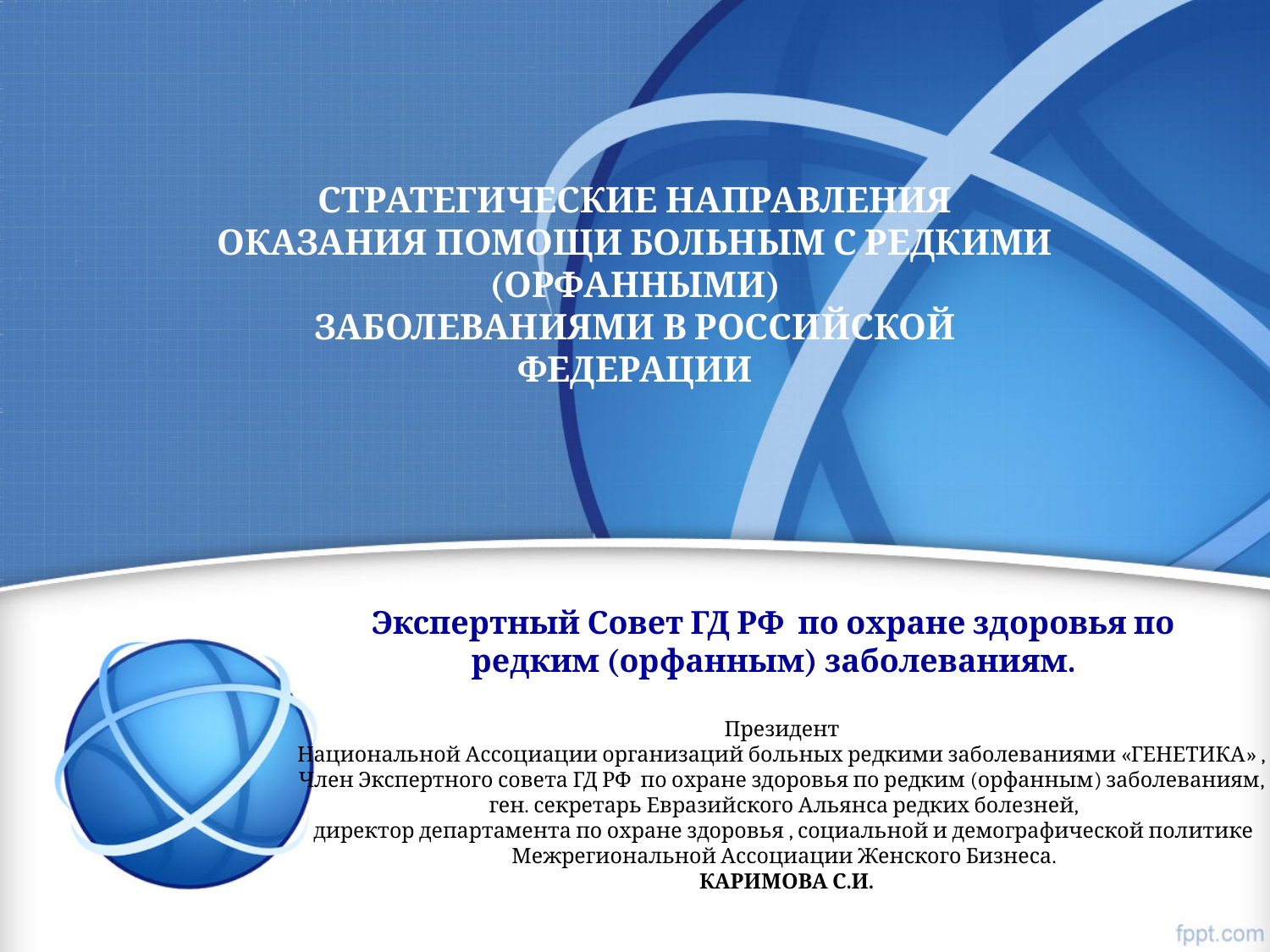

# СТРАТЕГИЧЕСКИЕ НАПРАВЛЕНИЯ ОКАЗАНИЯ ПОМОЩИ БОЛЬНЫМ С РЕДКИМИ (ОРФАННЫМИ) ЗАБОЛЕВАНИЯМИ В РОССИЙСКОЙ ФЕДЕРАЦИИ
Экспертный Совет ГД РФ  по охране здоровья по редким (орфанным) заболеваниям.

Президент
Национальной Ассоциации организаций больных редкими заболеваниями «ГЕНЕТИКА» ,
Член Экспертного совета ГД РФ  по охране здоровья по редким (орфанным) заболеваниям,
ген. секретарь Евразийского Альянса редких болезней,
 директор департамента по охране здоровья , социальной и демографической политике
Межрегиональной Ассоциации Женского Бизнеса.
 КАРИМОВА С.И.